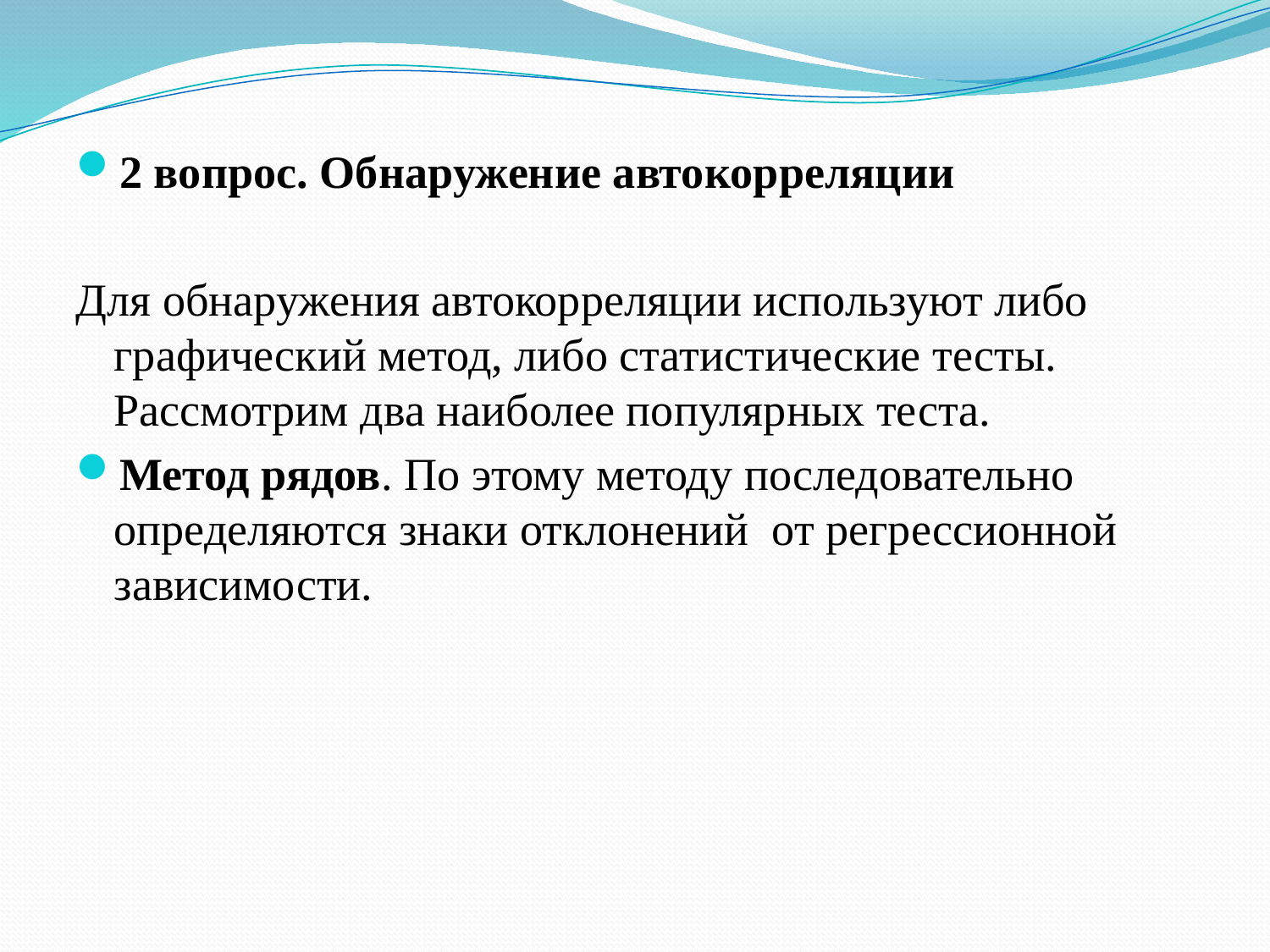

2 вопрос. Обнаружение автокорреляции

Для обнаружения автокорреляции используют либо графический метод, либо статистические тесты. Рассмотрим два наиболее популярных теста.
Метод рядов. По этому методу последовательно определяются знаки отклонений  от регрессионной зависимости.